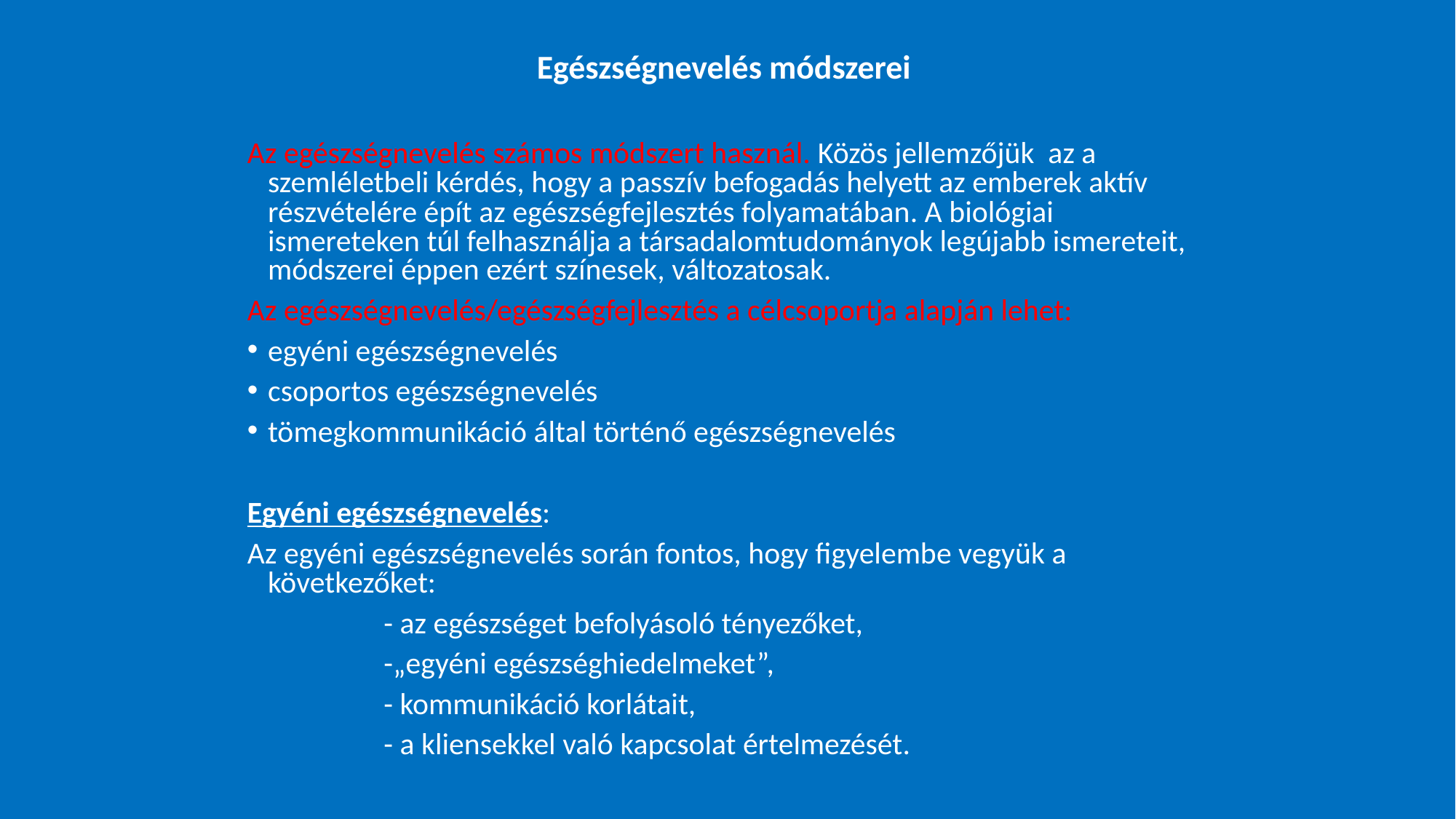

Egészségnevelés módszerei

Az egészségnevelés számos módszert használ. Közös jellemzőjük  az a szemléletbeli kérdés, hogy a passzív befogadás helyett az emberek aktív részvételére épít az egészségfejlesztés folyamatában. A biológiai ismereteken túl felhasználja a társadalomtudományok legújabb ismereteit, módszerei éppen ezért színesek, változatosak.
Az egészségnevelés/egészségfejlesztés a célcsoportja alapján lehet:
egyéni egészségnevelés
csoportos egészségnevelés
tömegkommunikáció által történő egészségnevelés

Egyéni egészségnevelés:
Az egyéni egészségnevelés során fontos, hogy figyelembe vegyük a következőket:
 		 - az egészséget befolyásoló tényezőket,
  		 -„egyéni egészséghiedelmeket”,
 		 - kommunikáció korlátait,
 		 - a kliensekkel való kapcsolat értelmezését.